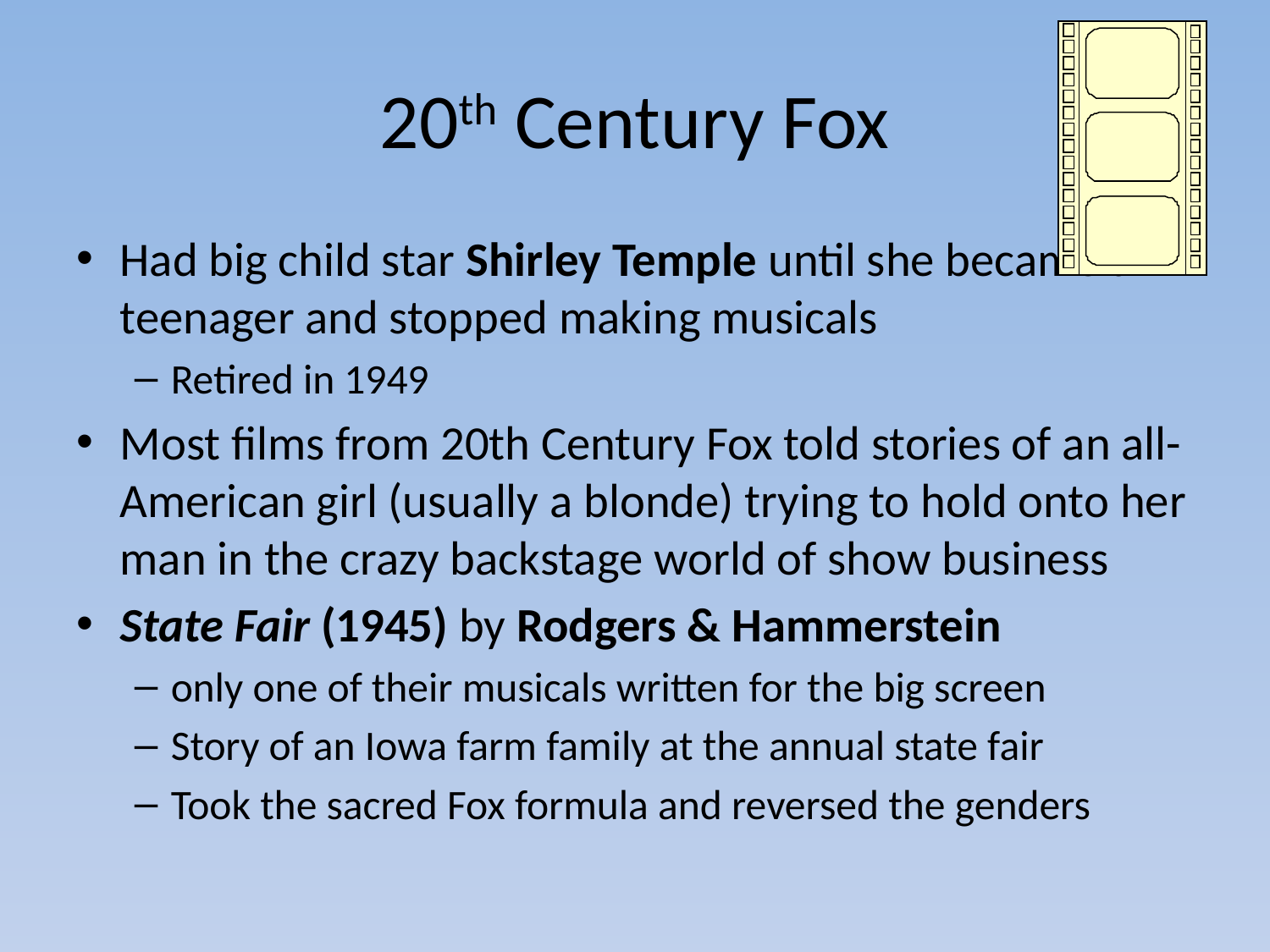

# 20th Century Fox
Had big child star Shirley Temple until she became a teenager and stopped making musicals
Retired in 1949
Most films from 20th Century Fox told stories of an all-American girl (usually a blonde) trying to hold onto her man in the crazy backstage world of show business
State Fair (1945) by Rodgers & Hammerstein
only one of their musicals written for the big screen
Story of an Iowa farm family at the annual state fair
Took the sacred Fox formula and reversed the genders